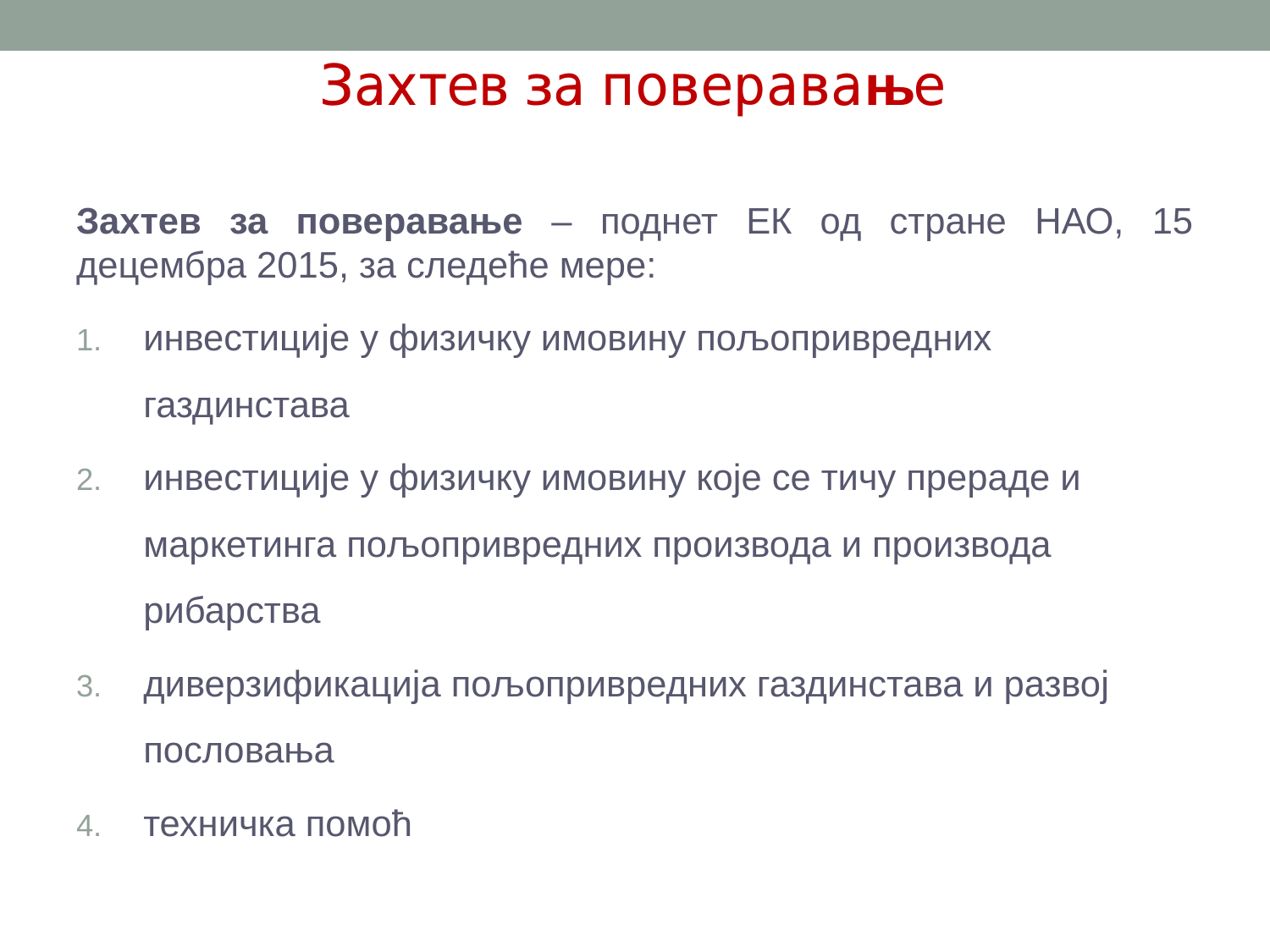

# Захтев за поверавање
Захтев за поверавање – поднет ЕК од стране НАО, 15 децембра 2015, за следеће мере:
инвестиције у физичку имовину пољопривредних газдинстава
инвестиције у физичку имовину које се тичу прераде и маркетинга пољопривредних производа и производа рибарства
диверзификација пољопривредних газдинстава и развој пословања
техничка помоћ